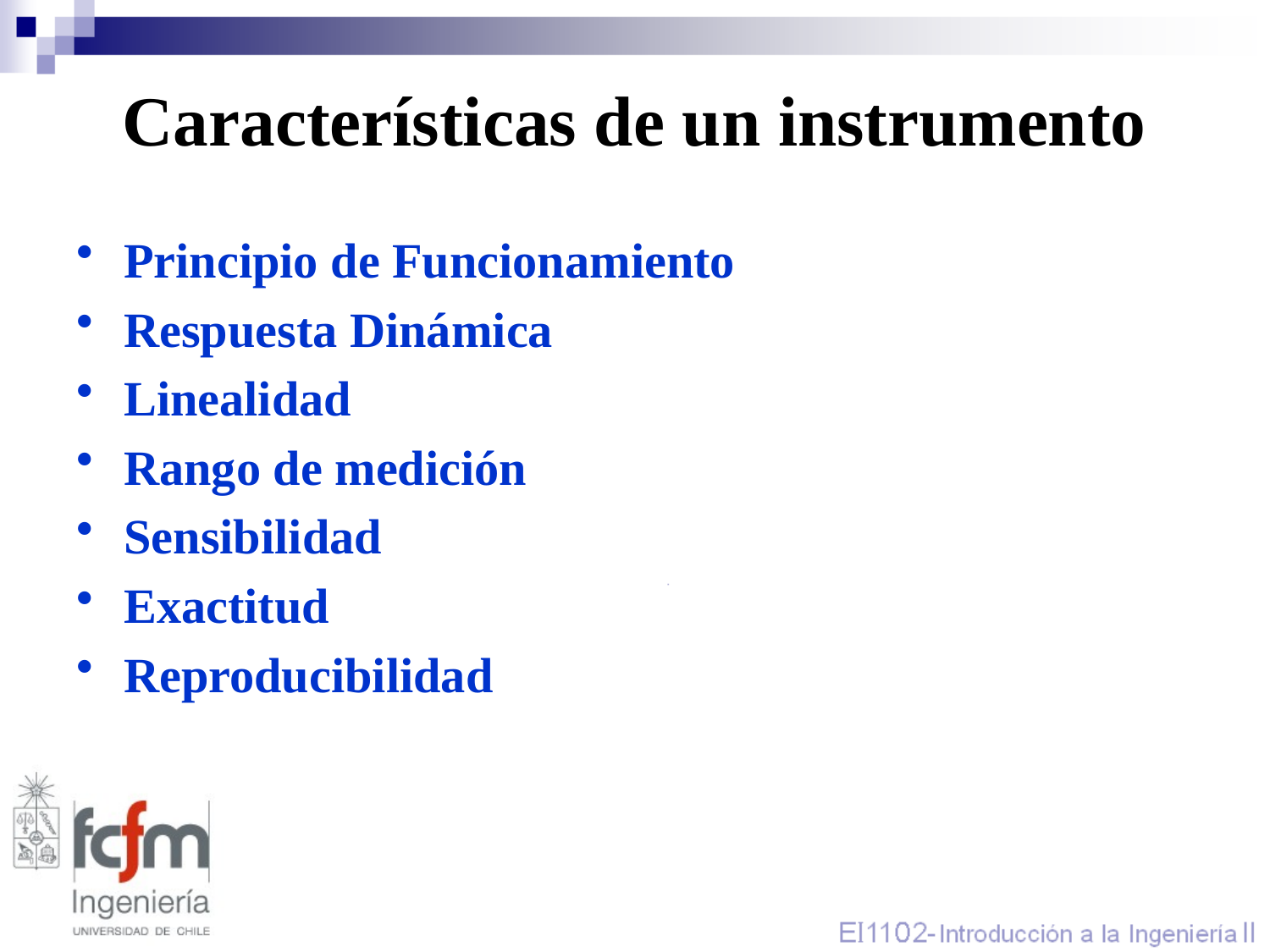

# Características de un instrumento
Principio de Funcionamiento
Respuesta Dinámica
Linealidad
Rango de medición
Sensibilidad
Exactitud
Reproducibilidad